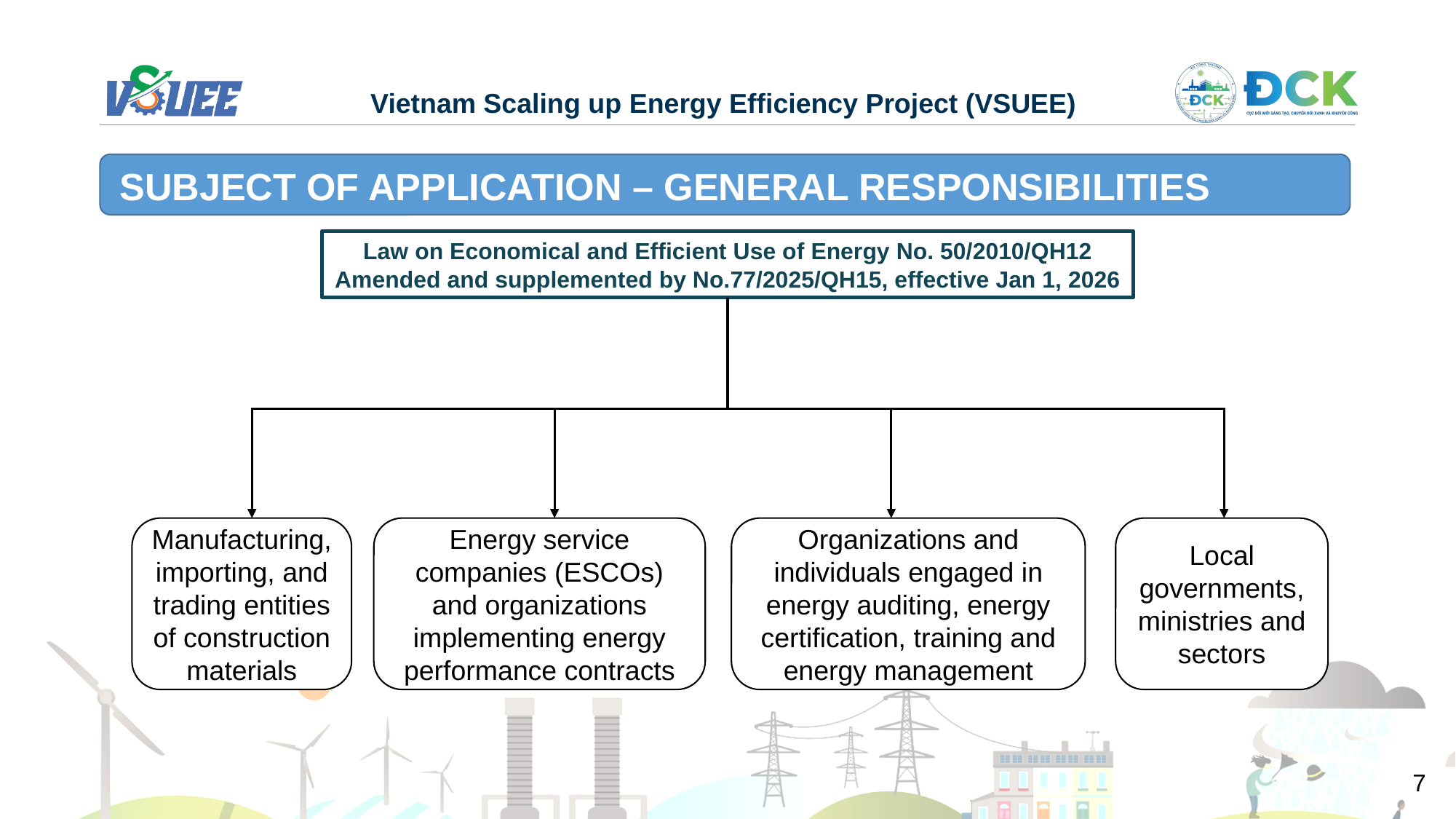

SUBJECT OF APPLICATION – GENERAL RESPONSIBILITIES
Law on Economical and Efficient Use of Energy No. 50/2010/QH12
Amended and supplemented by No.77/2025/QH15, effective Jan 1, 2026
Manufacturing, importing, and trading entities of construction materials
Energy service companies (ESCOs) and organizations implementing energy performance contracts
Organizations and individuals engaged in energy auditing, energy certification, training and energy management
Local governments, ministries and sectors
7